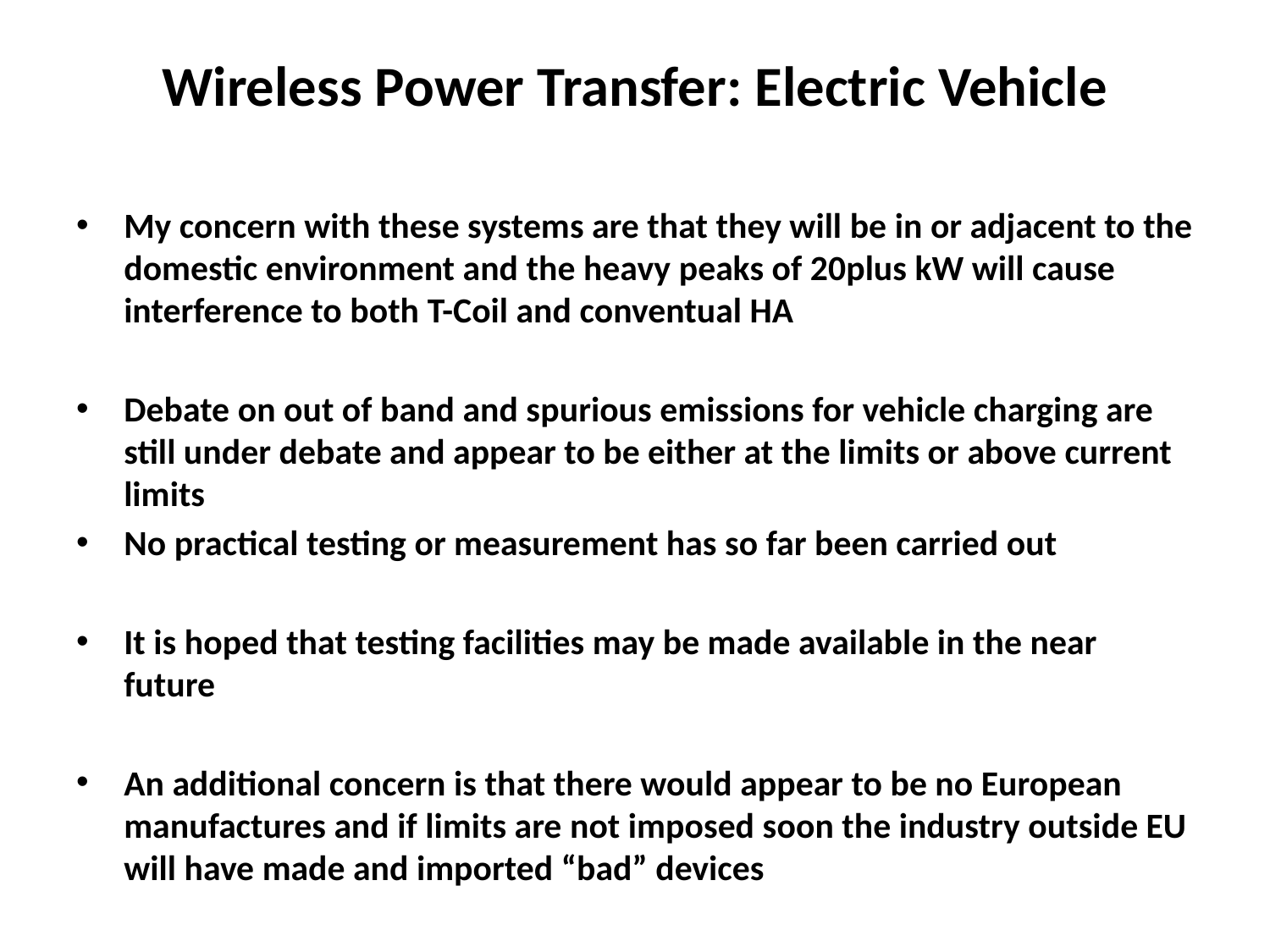

# Wireless Power Transfer: Electric Vehicle
My concern with these systems are that they will be in or adjacent to the domestic environment and the heavy peaks of 20plus kW will cause interference to both T-Coil and conventual HA

Debate on out of band and spurious emissions for vehicle charging are still under debate and appear to be either at the limits or above current limits
No practical testing or measurement has so far been carried out

It is hoped that testing facilities may be made available in the near future

An additional concern is that there would appear to be no European manufactures and if limits are not imposed soon the industry outside EU will have made and imported “bad” devices